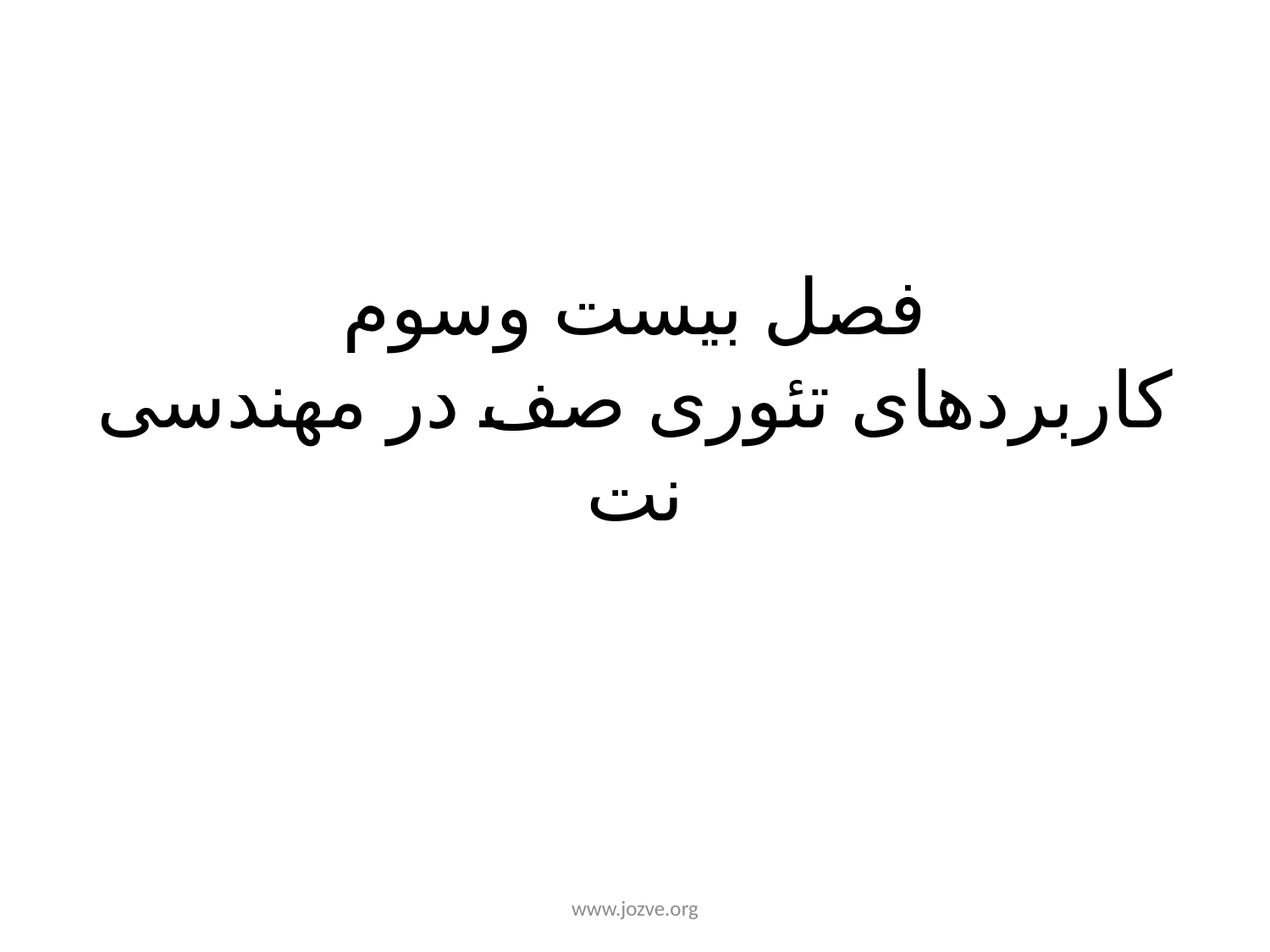

# فصل بیست وسوم کاربردهای تئوری صف در مهندسی نت
www.jozve.org